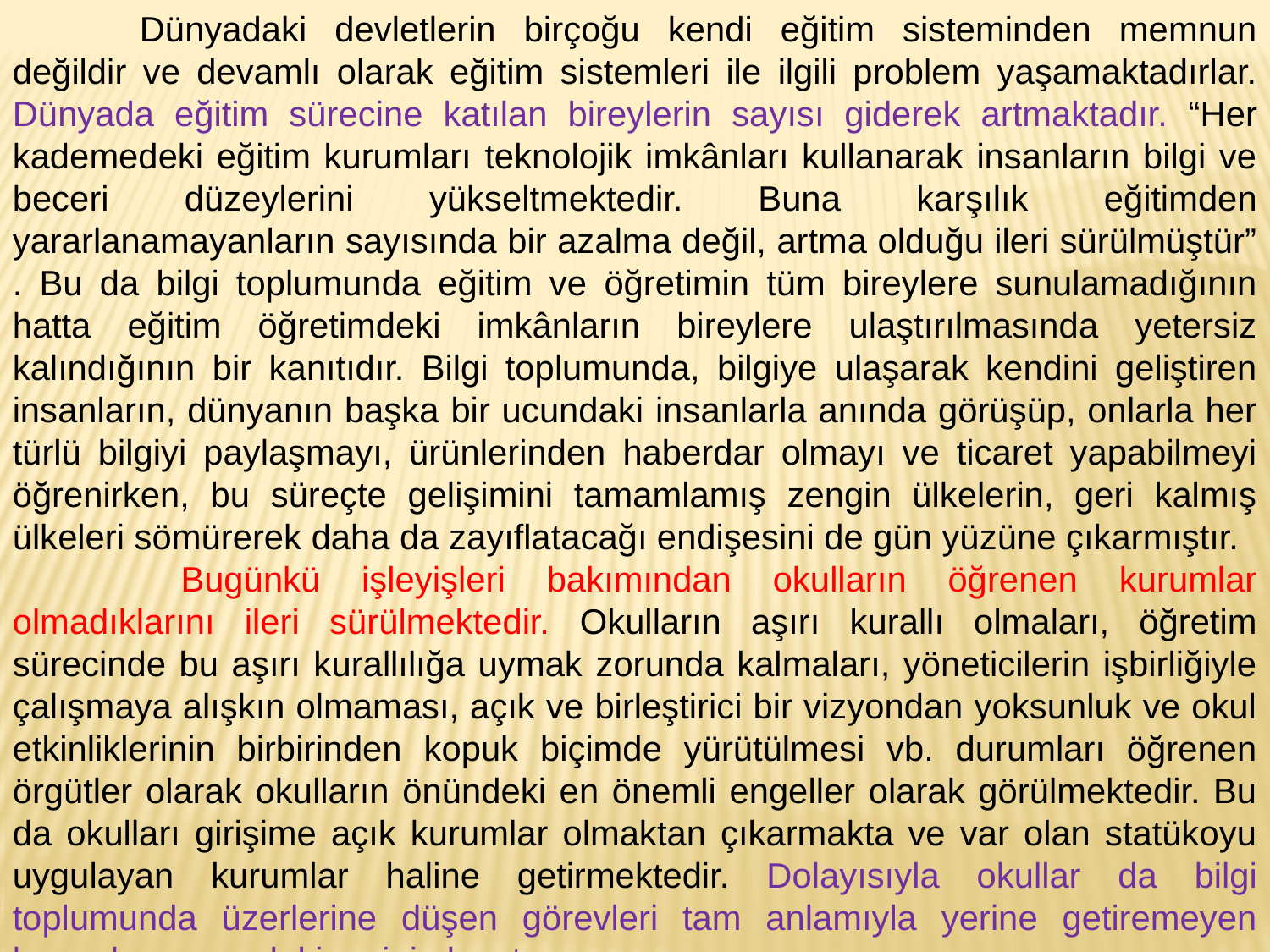

Dünyadaki devletlerin birçoğu kendi eğitim sisteminden memnun değildir ve devamlı olarak eğitim sistemleri ile ilgili problem yaşamaktadırlar. Dünyada eğitim sürecine katılan bireylerin sayısı giderek artmaktadır. “Her kademedeki eğitim kurumları teknolojik imkânları kullanarak insanların bilgi ve beceri düzeylerini yükseltmektedir. Buna karşılık eğitimden yararlanamayanların sayısında bir azalma değil, artma olduğu ileri sürülmüştür” . Bu da bilgi toplumunda eğitim ve öğretimin tüm bireylere sunulamadığının hatta eğitim öğretimdeki imkânların bireylere ulaştırılmasında yetersiz kalındığının bir kanıtıdır. Bilgi toplumunda, bilgiye ulaşarak kendini geliştiren insanların, dünyanın başka bir ucundaki insanlarla anında görüşüp, onlarla her türlü bilgiyi paylaşmayı, ürünlerinden haberdar olmayı ve ticaret yapabilmeyi öğrenirken, bu süreçte gelişimini tamamlamış zengin ülkelerin, geri kalmış ülkeleri sömürerek daha da zayıflatacağı endişesini de gün yüzüne çıkarmıştır.
	 Bugünkü işleyişleri bakımından okulların öğrenen kurumlar olmadıklarını ileri sürülmektedir. Okulların aşırı kurallı olmaları, öğretim sürecinde bu aşırı kurallılığa uymak zorunda kalmaları, yöneticilerin işbirliğiyle çalışmaya alışkın olmaması, açık ve birleştirici bir vizyondan yoksunluk ve okul etkinliklerinin birbirinden kopuk biçimde yürütülmesi vb. durumları öğrenen örgütler olarak okulların önündeki en önemli engeller olarak görülmektedir. Bu da okulları girişime açık kurumlar olmaktan çıkarmakta ve var olan statükoyu uygulayan kurumlar haline getirmektedir. Dolayısıyla okullar da bilgi toplumunda üzerlerine düşen görevleri tam anlamıyla yerine getiremeyen kurumlar arasındaki yerini almıştır.